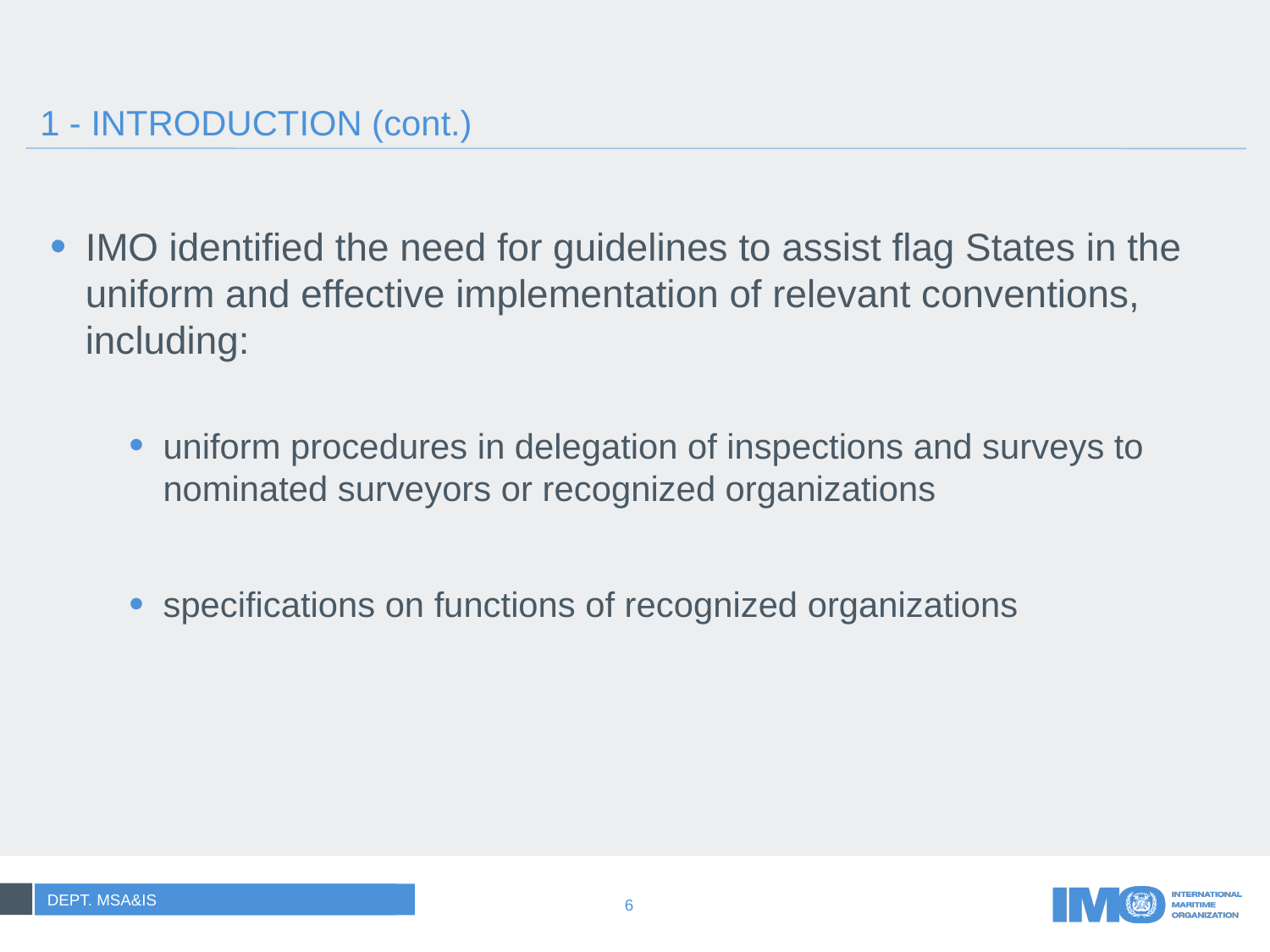

# 1 - INTRODUCTION (cont.)
IMO identified the need for guidelines to assist flag States in the uniform and effective implementation of relevant conventions, including:

uniform procedures in delegation of inspections and surveys to nominated surveyors or recognized organizations

specifications on functions of recognized organizations